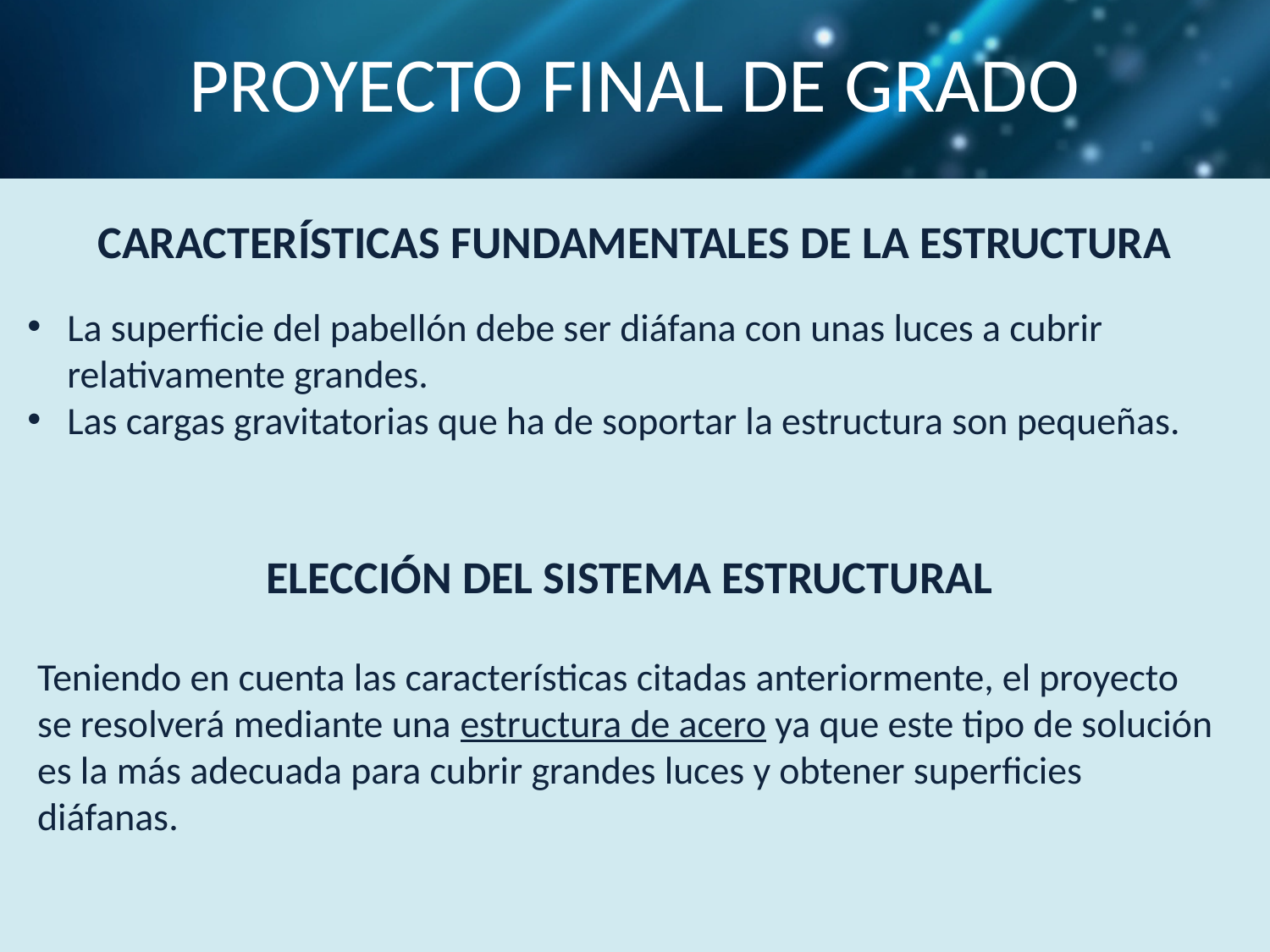

# PROYECTO FINAL DE GRADO
CARACTERÍSTICAS FUNDAMENTALES DE LA ESTRUCTURA
La superficie del pabellón debe ser diáfana con unas luces a cubrir relativamente grandes.
Las cargas gravitatorias que ha de soportar la estructura son pequeñas.
ELECCIÓN DEL SISTEMA ESTRUCTURAL
Teniendo en cuenta las características citadas anteriormente, el proyecto se resolverá mediante una estructura de acero ya que este tipo de solución es la más adecuada para cubrir grandes luces y obtener superficies diáfanas.